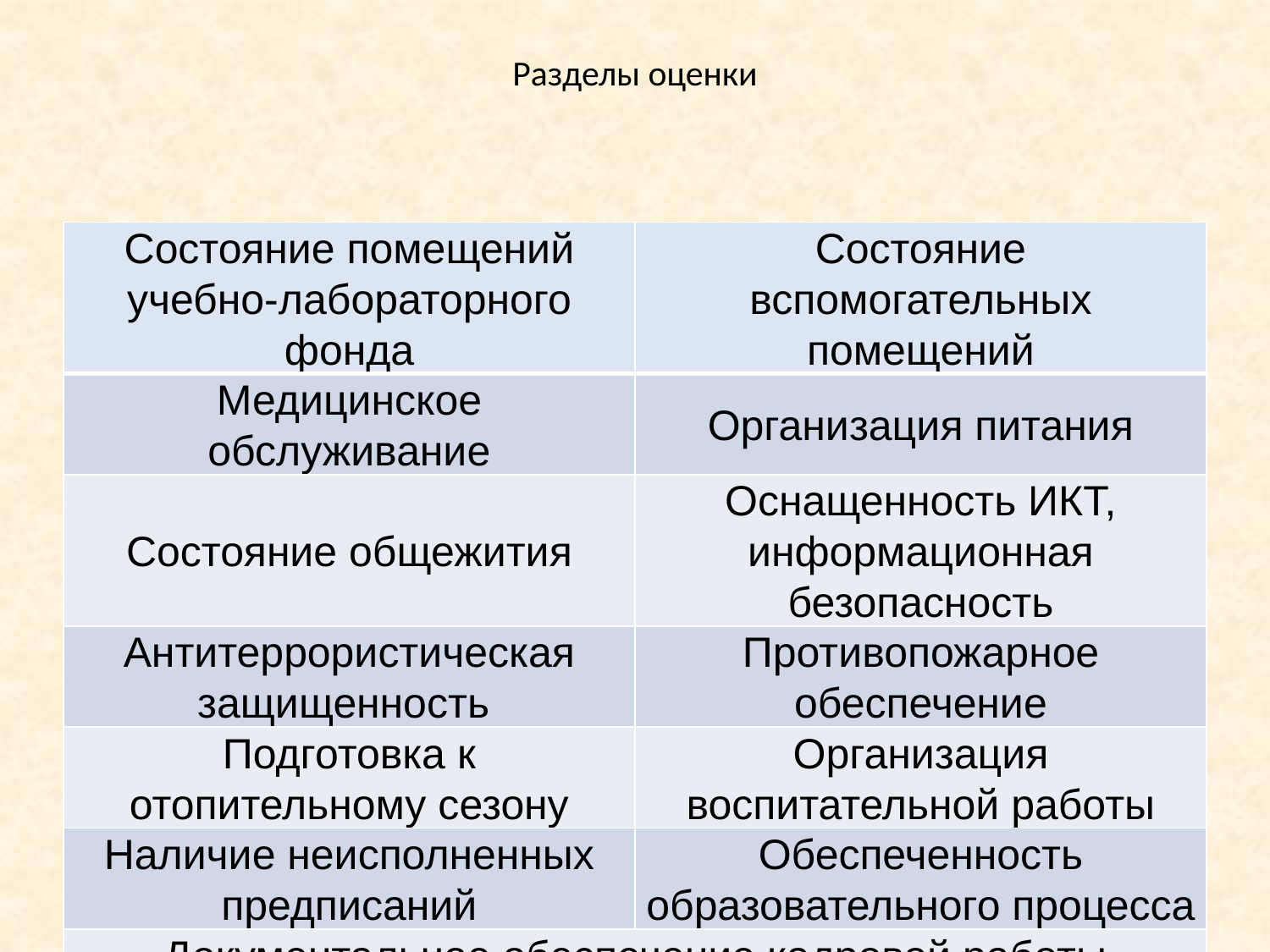

# Разделы оценки
| Состояние помещений учебно-лабораторного фонда | Состояние вспомогательных помещений |
| --- | --- |
| Медицинское обслуживание | Организация питания |
| Состояние общежития | Оснащенность ИКТ, информационная безопасность |
| Антитеррористическая защищенность | Противопожарное обеспечение |
| Подготовка к отопительному сезону | Организация воспитательной работы |
| Наличие неисполненных предписаний | Обеспеченность образовательного процесса |
| Документальное обеспечение кадровой работы |  |